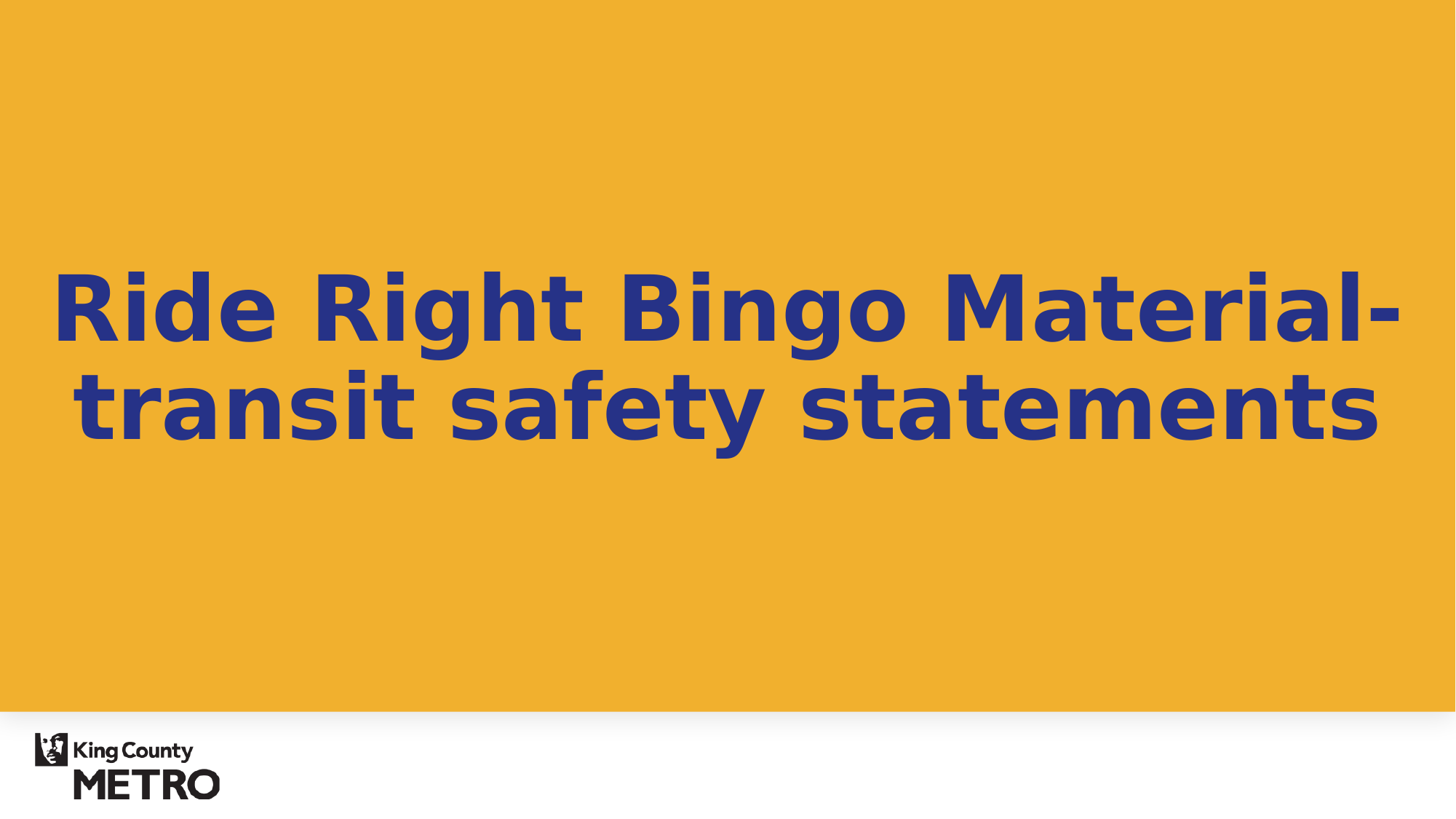

Ride Right Bingo Material- transit safety statements